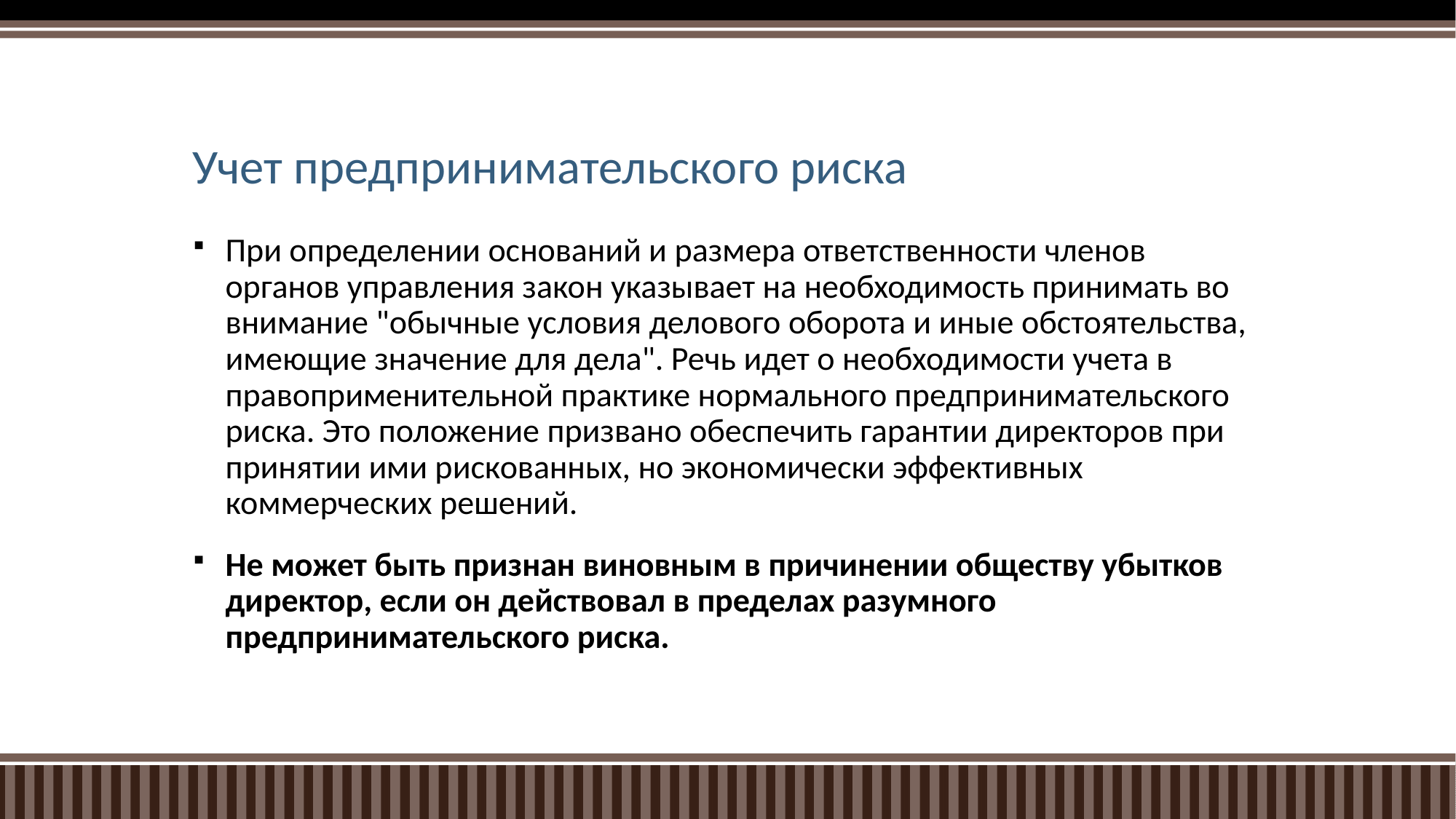

# Учет предпринимательского риска
При определении оснований и размера ответственности членов органов управления закон указывает на необходимость принимать во внимание "обычные условия делового оборота и иные обстоятельства, имеющие значение для дела". Речь идет о необходимости учета в правоприменительной практике нормального предпринимательского риска. Это положение призвано обеспечить гарантии директоров при принятии ими рискованных, но экономически эффективных коммерческих решений.
Не может быть признан виновным в причинении обществу убытков директор, если он действовал в пределах разумного предпринимательского риска.